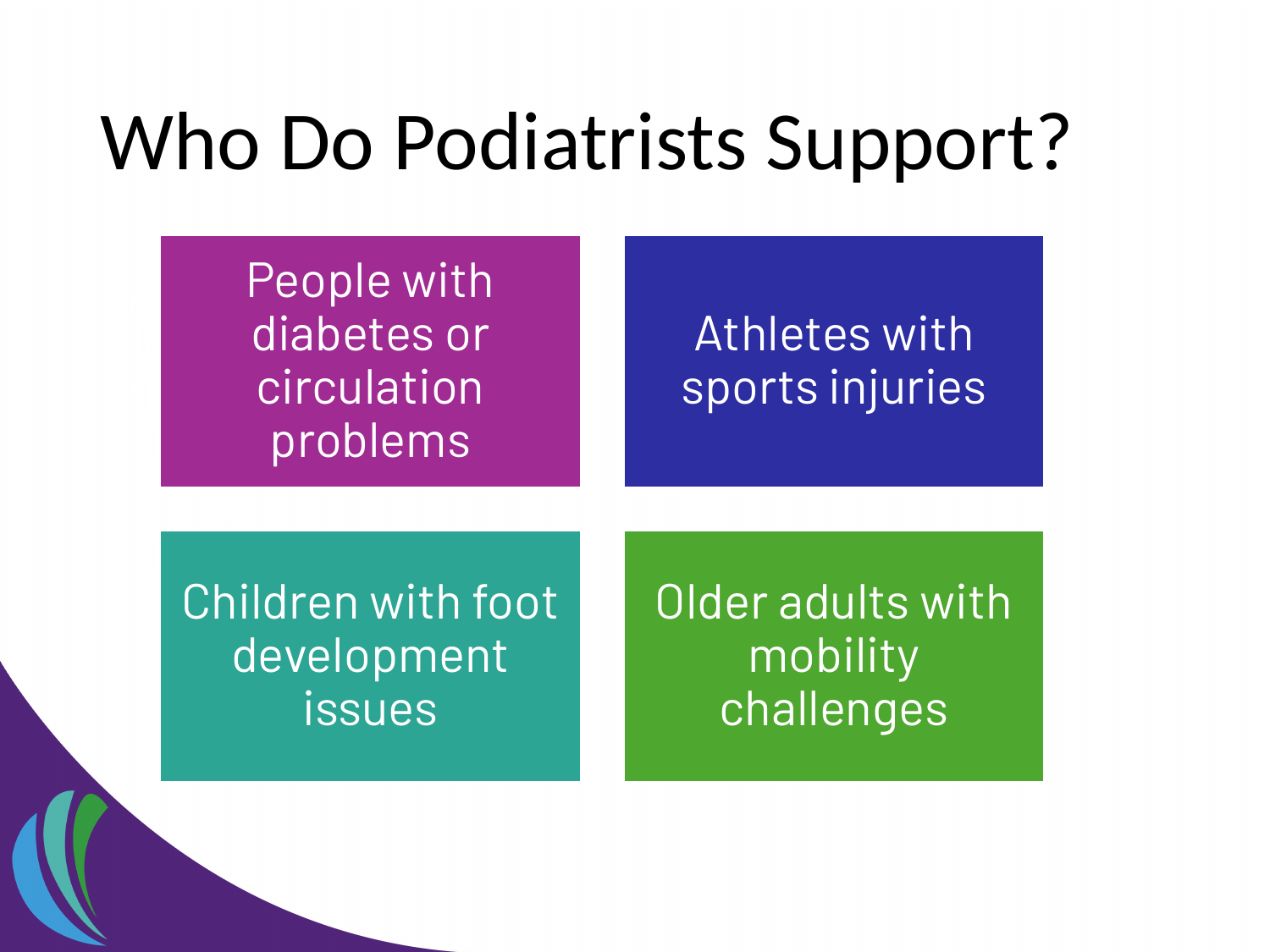

# Who Do Podiatrists Support?
People with diabetes or circulation problems
Athletes with sports injuries
Children with foot development issues
Older adults with mobility challenges
A day in the life A day in the life on a Podiatrist
on a Podiatrist